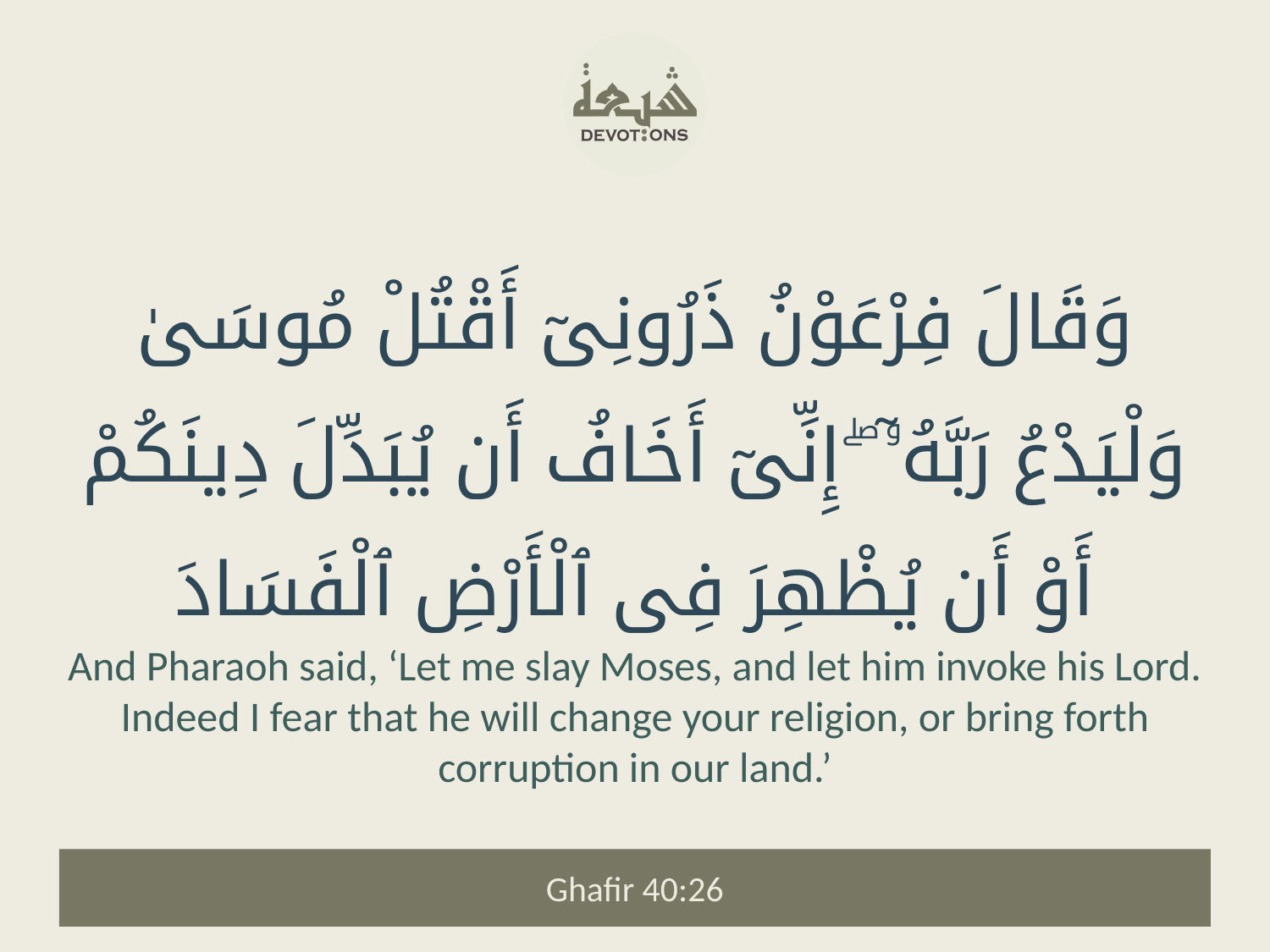

وَقَالَ فِرْعَوْنُ ذَرُونِىٓ أَقْتُلْ مُوسَىٰ وَلْيَدْعُ رَبَّهُۥٓ ۖ إِنِّىٓ أَخَافُ أَن يُبَدِّلَ دِينَكُمْ أَوْ أَن يُظْهِرَ فِى ٱلْأَرْضِ ٱلْفَسَادَ
And Pharaoh said, ‘Let me slay Moses, and let him invoke his Lord. Indeed I fear that he will change your religion, or bring forth corruption in our land.’
Ghafir 40:26